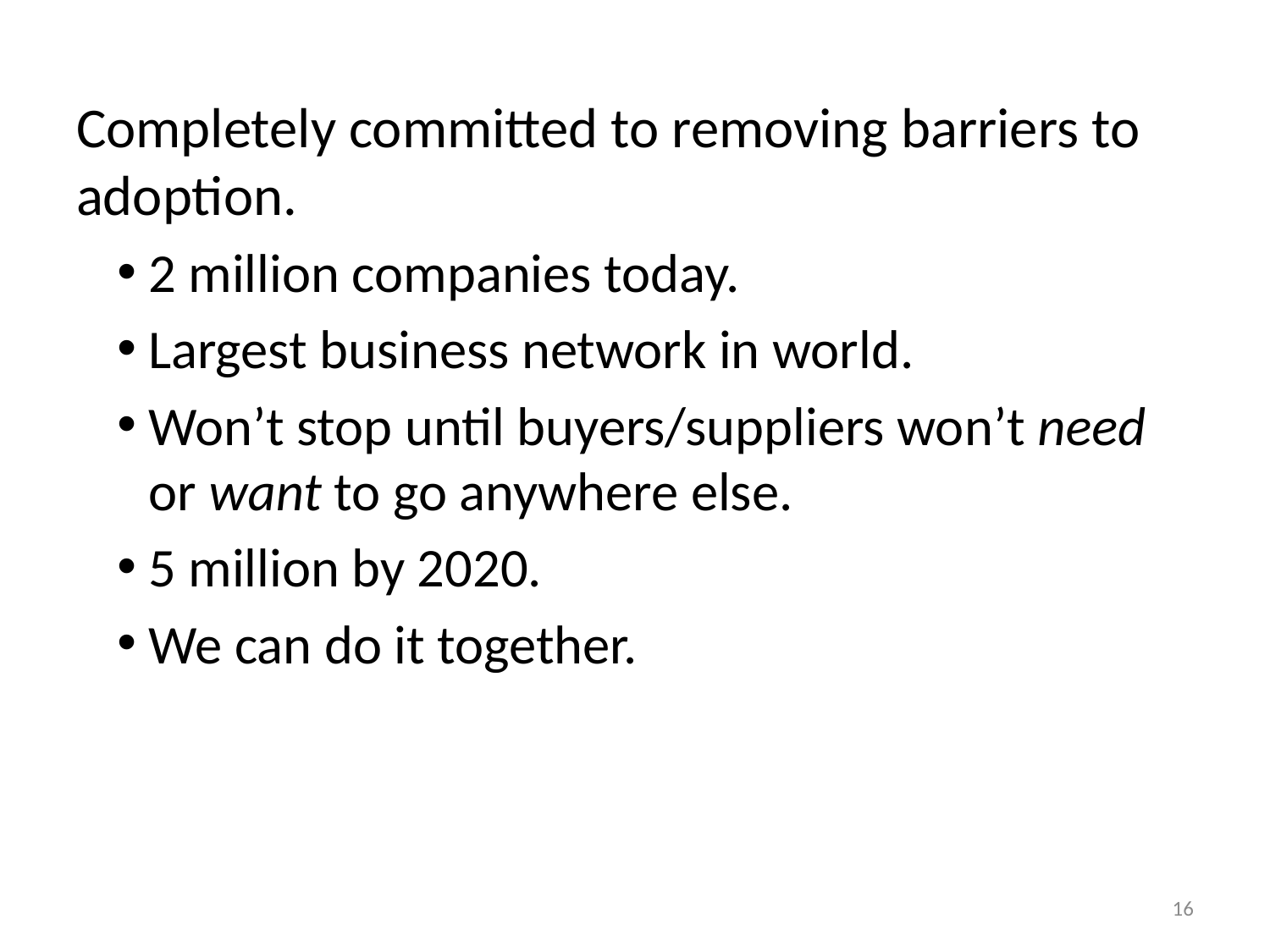

Completely committed to removing barriers to adoption.
2 million companies today.
Largest business network in world.
Won’t stop until buyers/suppliers won’t need or want to go anywhere else.
5 million by 2020.
We can do it together.
16